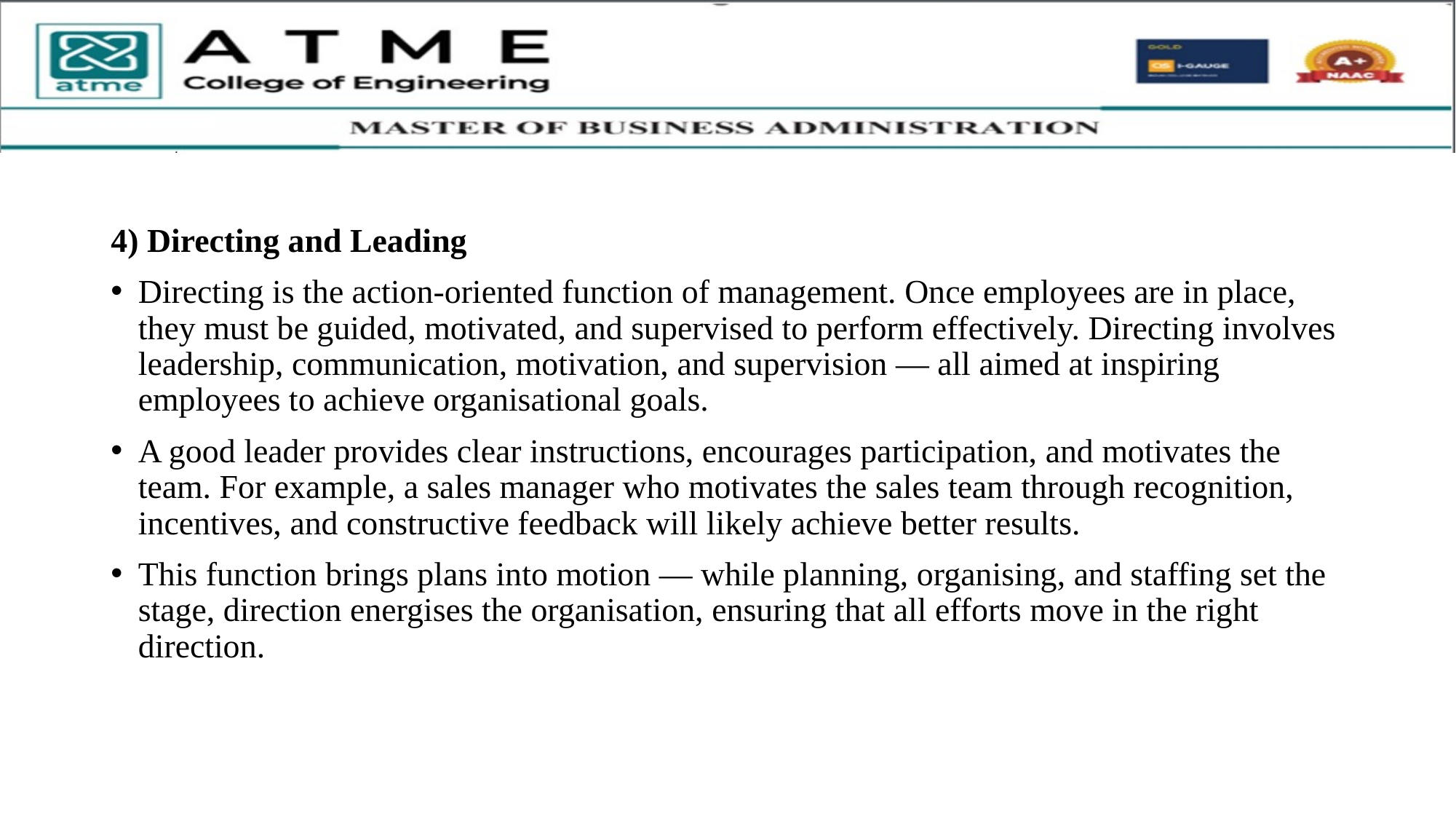

4) Directing and Leading
Directing is the action-oriented function of management. Once employees are in place, they must be guided, motivated, and supervised to perform effectively. Directing involves leadership, communication, motivation, and supervision — all aimed at inspiring employees to achieve organisational goals.
A good leader provides clear instructions, encourages participation, and motivates the team. For example, a sales manager who motivates the sales team through recognition, incentives, and constructive feedback will likely achieve better results.
This function brings plans into motion — while planning, organising, and staffing set the stage, direction energises the organisation, ensuring that all efforts move in the right direction.